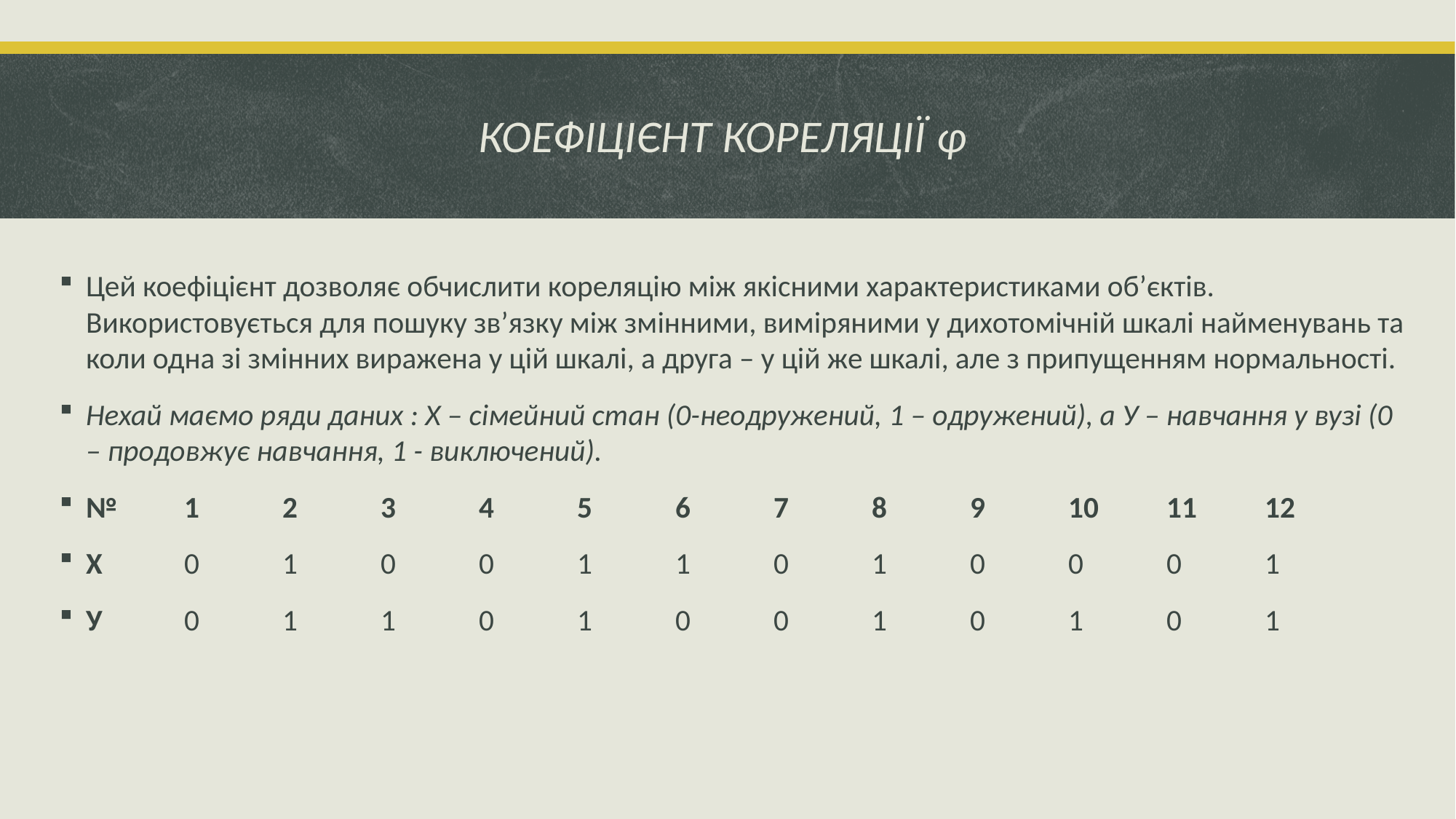

# КОЕФІЦІЄНТ КОРЕЛЯЦІЇ φ
Цей коефіцієнт дозволяє обчислити кореляцію між якісними характеристиками об’єктів. Використовується для пошуку зв’язку між змінними, виміряними у дихотомічній шкалі найменувань та коли одна зі змінних виражена у цій шкалі, а друга – у цій же шкалі, але з припущенням нормальності.
Нехай маємо ряди даних : Х – сімейний стан (0-неодружений, 1 – одружений), а У – навчання у вузі (0 – продовжує навчання, 1 - виключений).
№ 	1 	2 	3 	4 	5 	6 	7 	8 	9 	10 	11 	12
Х 	0 	1 	0 	0 	1 	1 	0 	1 	0 	0 	0 	1
У 	0 	1 	1 	0 	1 	0 	0 	1 	0 	1 	0 	1